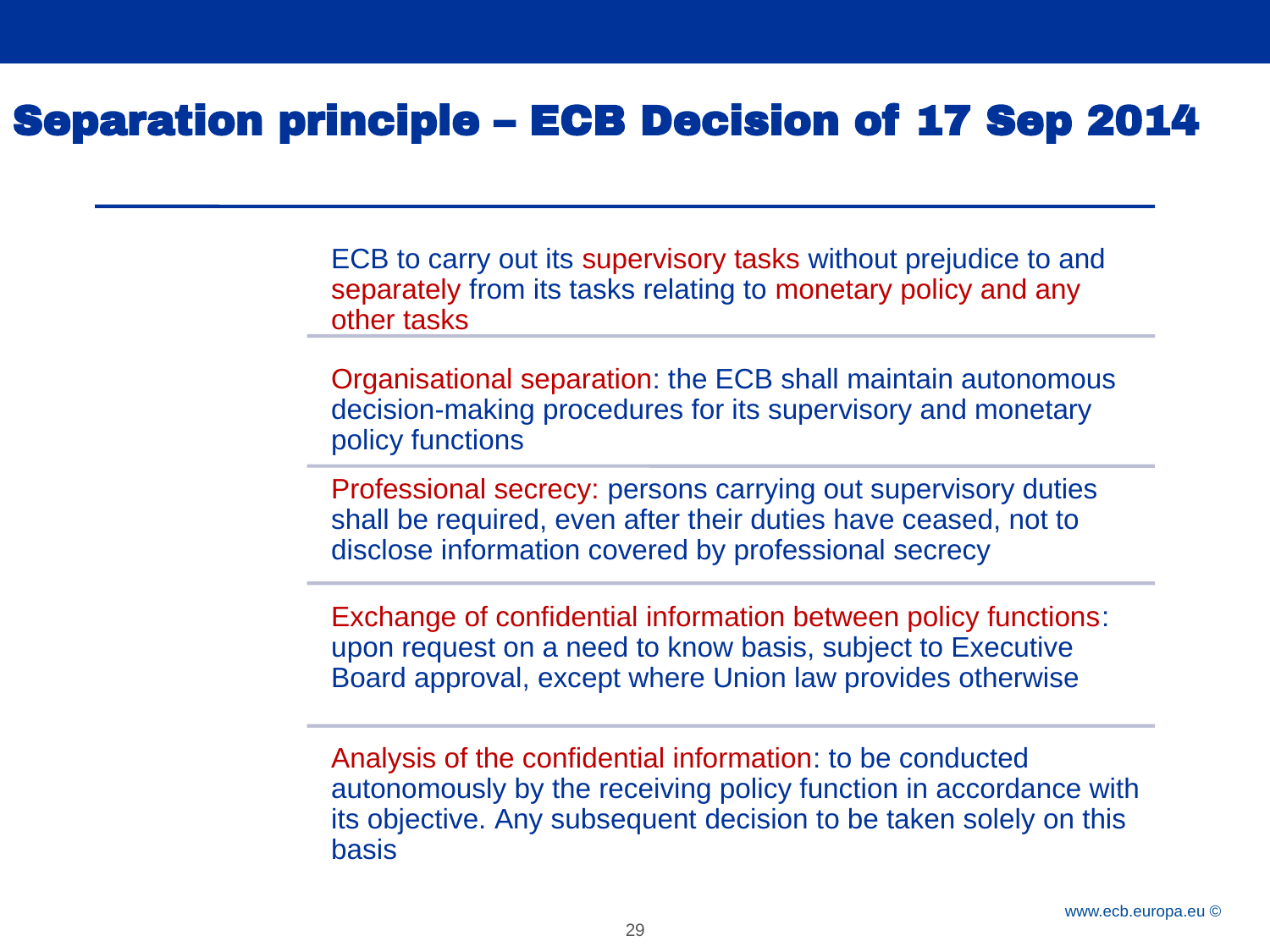

Separation principle – ECB Decision of 17 Sep 2014

Organisational separation: the ECB shall maintain autonomous decision-making procedures for its supervisory and monetary policy functions
ECB to carry out its supervisory tasks without prejudice to and separately from its tasks relating to monetary policy and any other tasks

Professional secrecy: persons carrying out supervisory duties shall be required, even after their duties have ceased, not to disclose information covered by professional secrecy
Exchange of confidential information between policy functions:  upon request on a need to know basis, subject to Executive Board approval, except where Union law provides otherwise

Analysis of the confidential information: to be conducted autonomously by the receiving policy function in accordance with its objective. Any subsequent decision to be taken solely on this basis
29